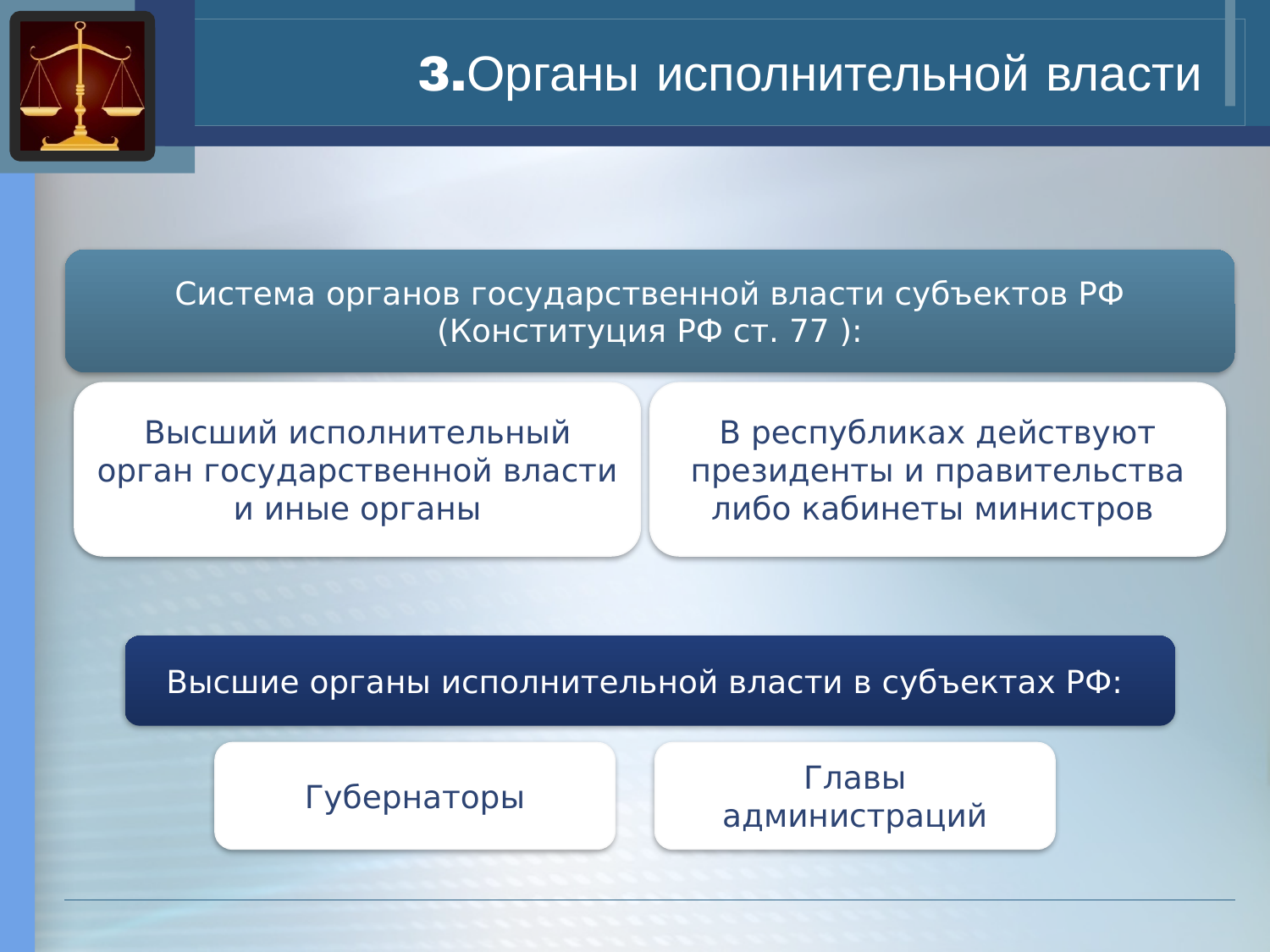

# 3.Органы исполнительной власти
Система органов государственной власти субъектов РФ (Конституция РФ ст. 77 ):
Высший исполнительный орган государственной власти и иные органы
В республиках действуют президенты и правительства либо кабинеты министров
Высшие органы исполнительной власти в субъектах РФ:
Губернаторы
Главы администраций
11